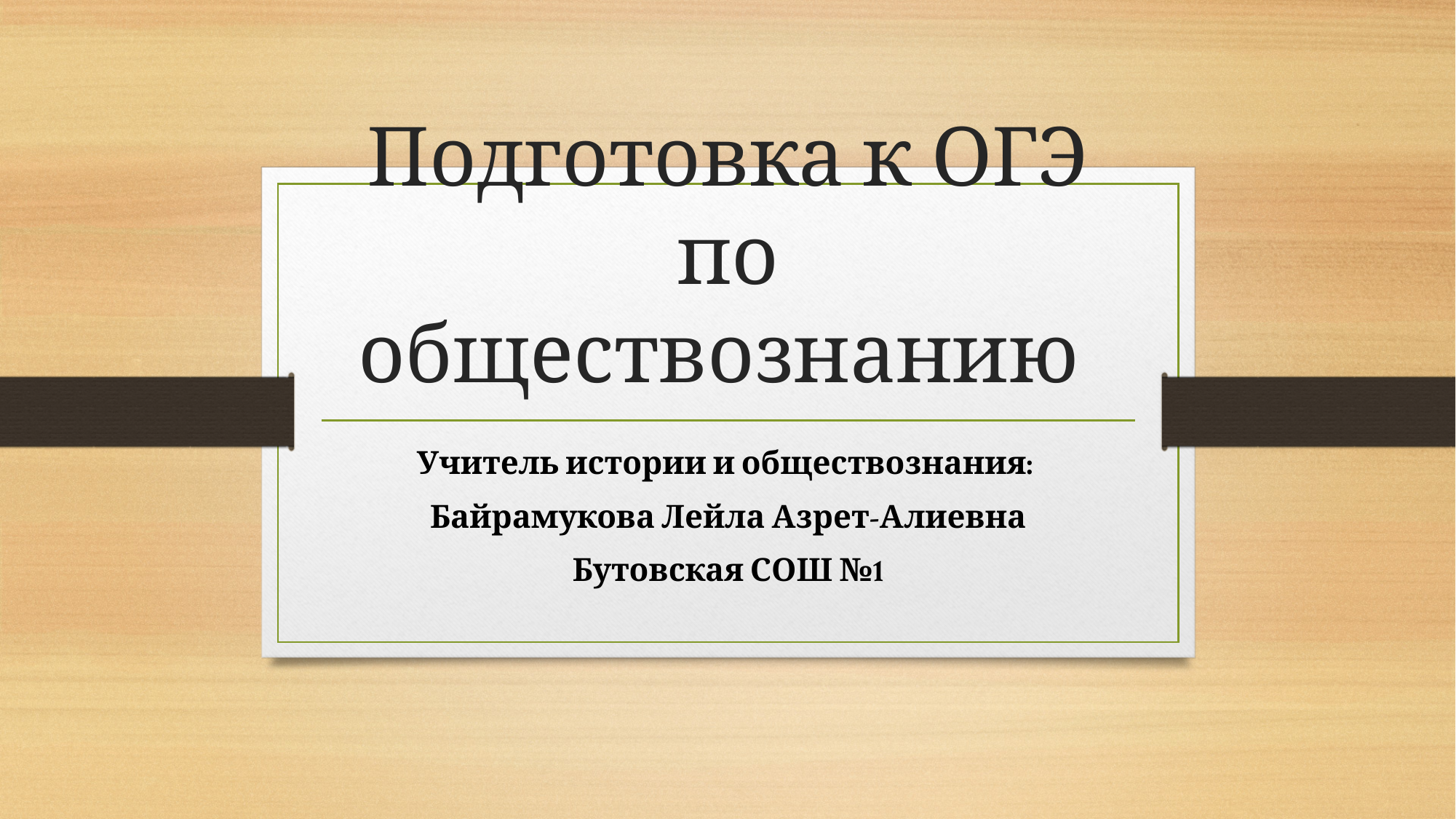

# Подготовка к ОГЭ по обществознанию
Учитель истории и обществознания:
Байрамукова Лейла Азрет-Алиевна
Бутовская СОШ №1